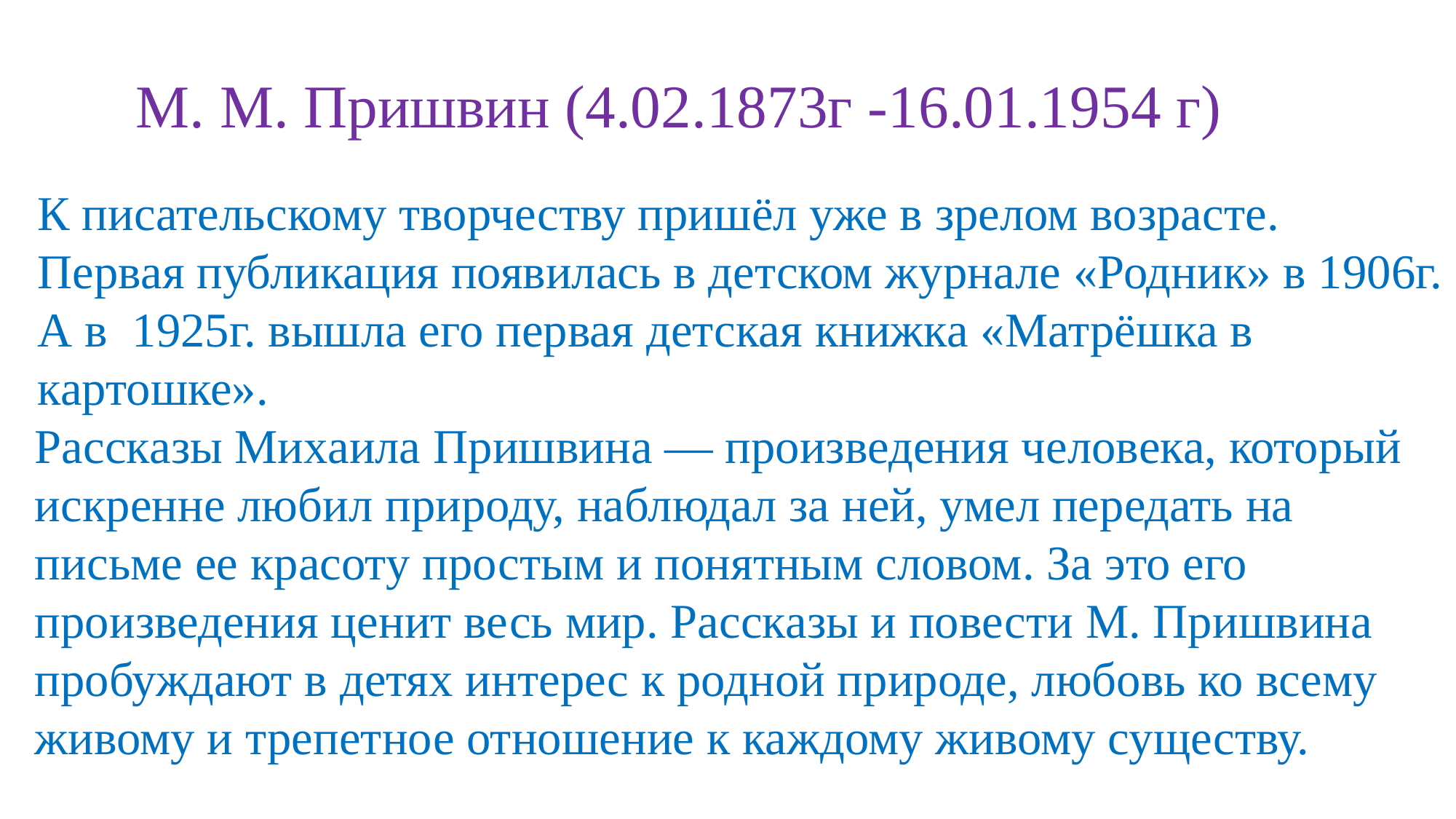

М. М. Пришвин (4.02.1873г -16.01.1954 г)
К писательскому творчеству пришёл уже в зрелом возрасте.
Первая публикация появилась в детском журнале «Родник» в 1906г.
А в  1925г. вышла его первая детская книжка «Матрёшка в картошке».
Рассказы Михаила Пришвина — произведения человека, который искренне любил природу, наблюдал за ней, умел передать на письме ее красоту простым и понятным словом. За это его произведения ценит весь мир. Рассказы и повести М. Пришвина пробуждают в детях интерес к родной природе, любовь ко всему живому и трепетное отношение к каждому живому существу.